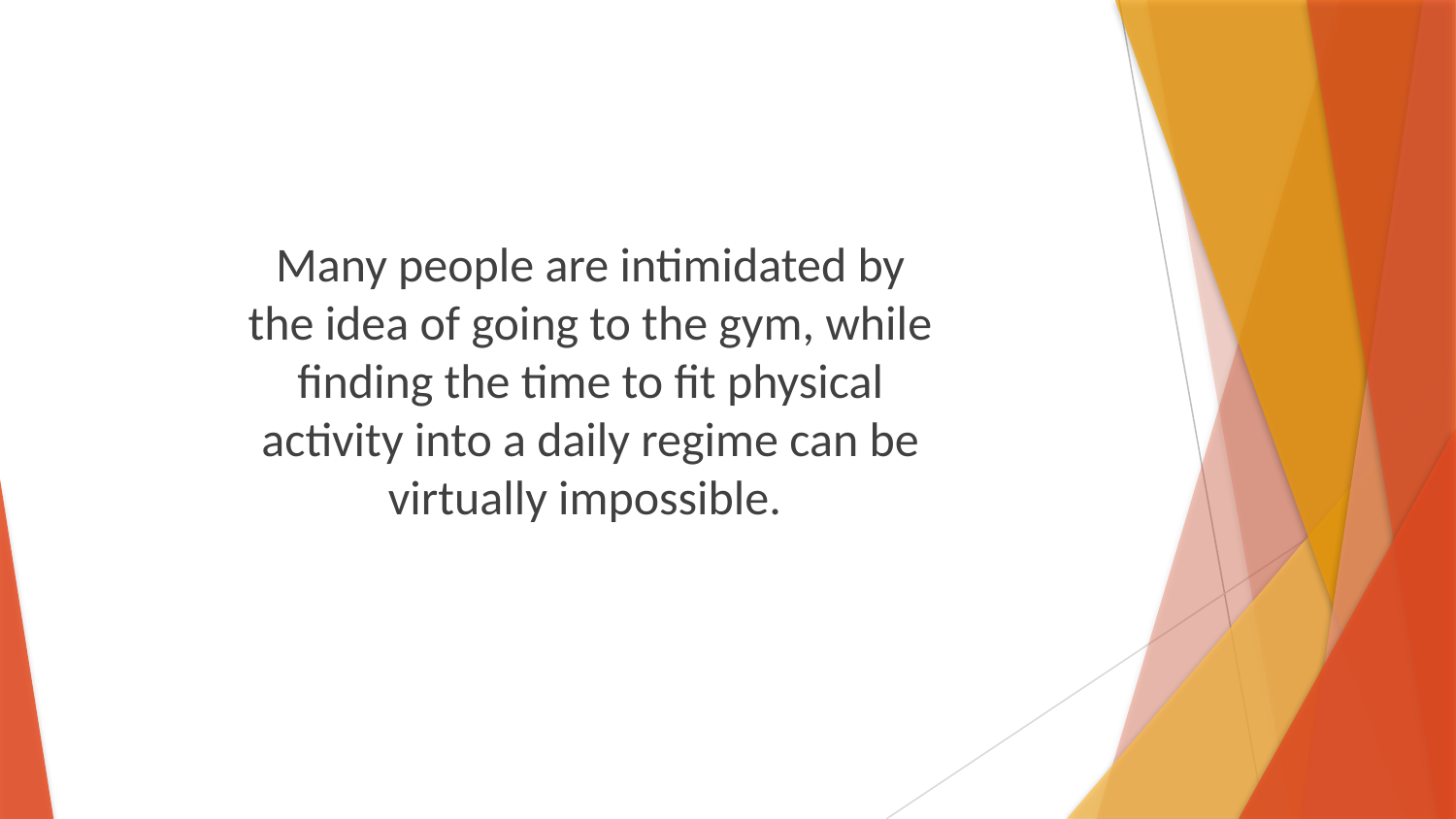

Many people are intimidated by the idea of going to the gym, while finding the time to fit physical activity into a daily regime can be virtually impossible.